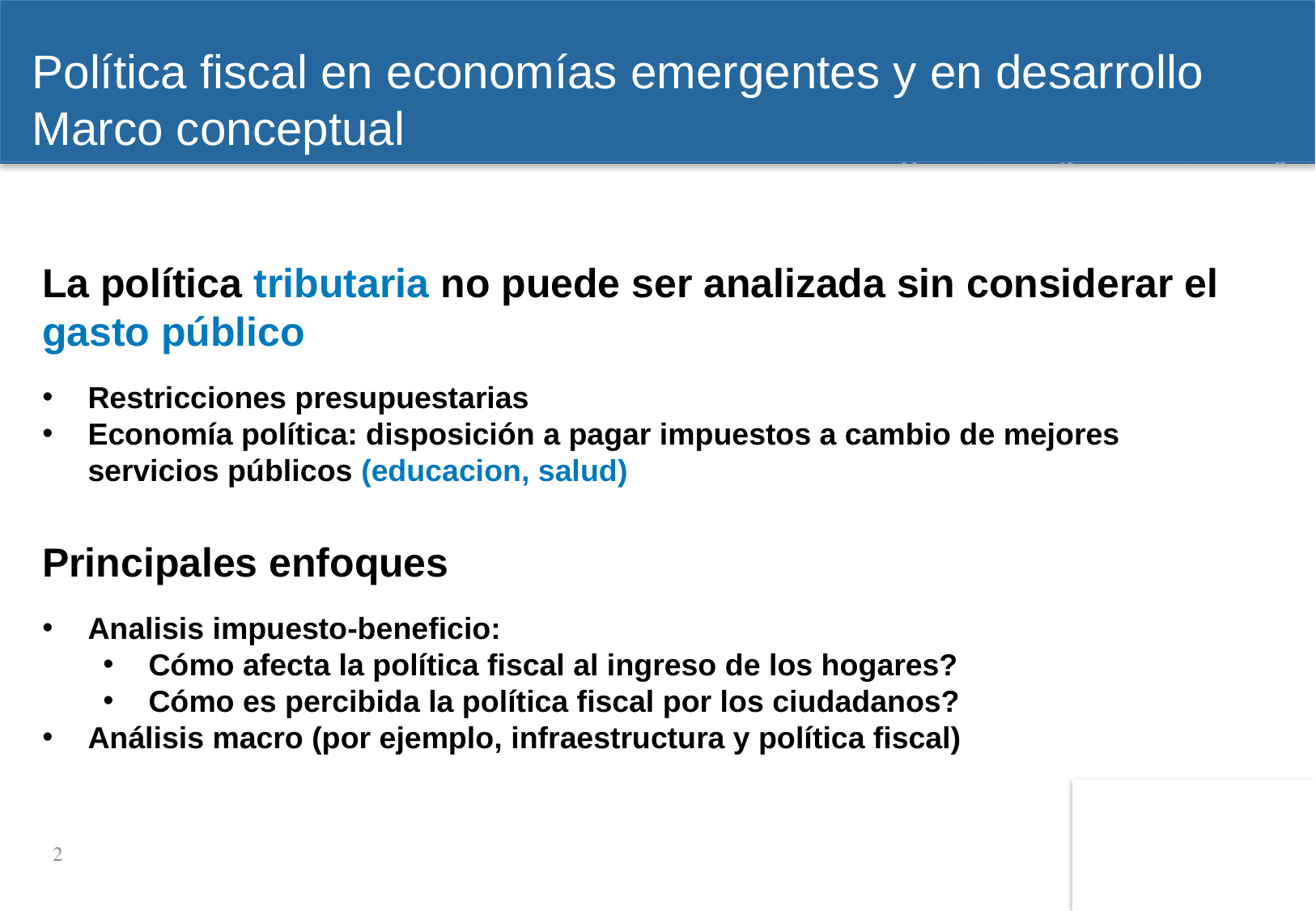

# Política fiscal en economías emergentes y en desarrollo Marco conceptual

La política tributaria no puede ser analizada sin considerar el gasto público

Restricciones presupuestarias
Economía política: disposición a pagar impuestos a cambio de mejores servicios públicos (educacion, salud)

Principales enfoques

Analisis impuesto-beneficio:
Cómo afecta la política fiscal al ingreso de los hogares?
Cómo es percibida la política fiscal por los ciudadanos?
Análisis macro (por ejemplo, infraestructura y política fiscal)

2